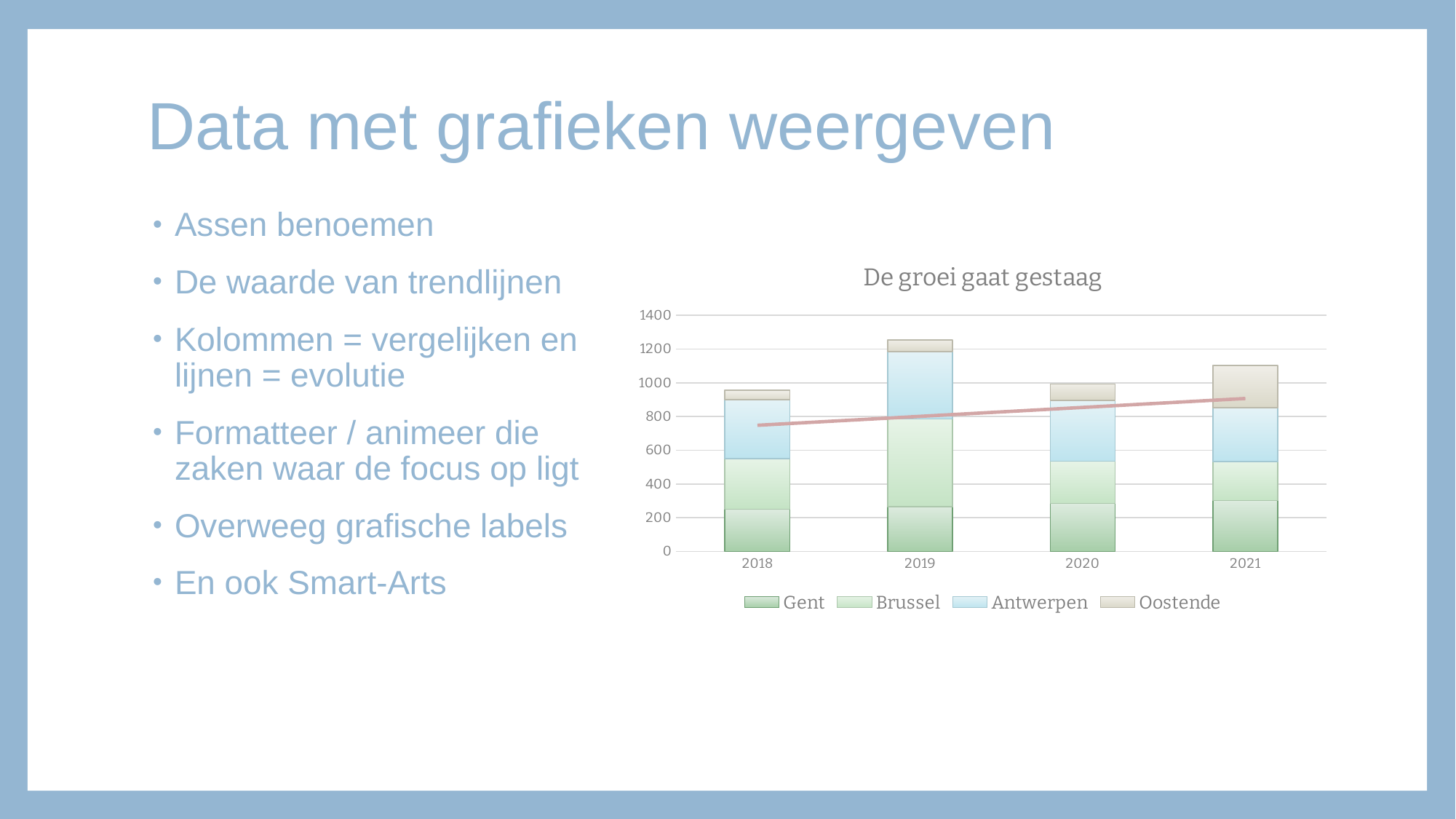

# Data met grafieken weergeven
Assen benoemen
De waarde van trendlijnen
Kolommen = vergelijken en lijnen = evolutie
Formatteer / animeer die zaken waar de focus op ligt
Overweeg grafische labels
En ook Smart-Arts

### Chart: De groei gaat gestaag

| Category | Gent | Brussel | Antwerpen | Oostende | Totalen |
|---|---|---|---|---|---|
| 2018 | 250.0 | 300.0 | 350.0 | 56.0 | 2974.0 |
| 2019 | 265.0 | 520.0 | 400.0 | 68.0 | 3272.0 |
| 2020 | 286.0 | 250.0 | 359.0 | 98.0 | 3013.0 |
| 2021 | 303.0 | 229.2201834862385 | 320.0 | 250.0 | 3123.2201834862385 |